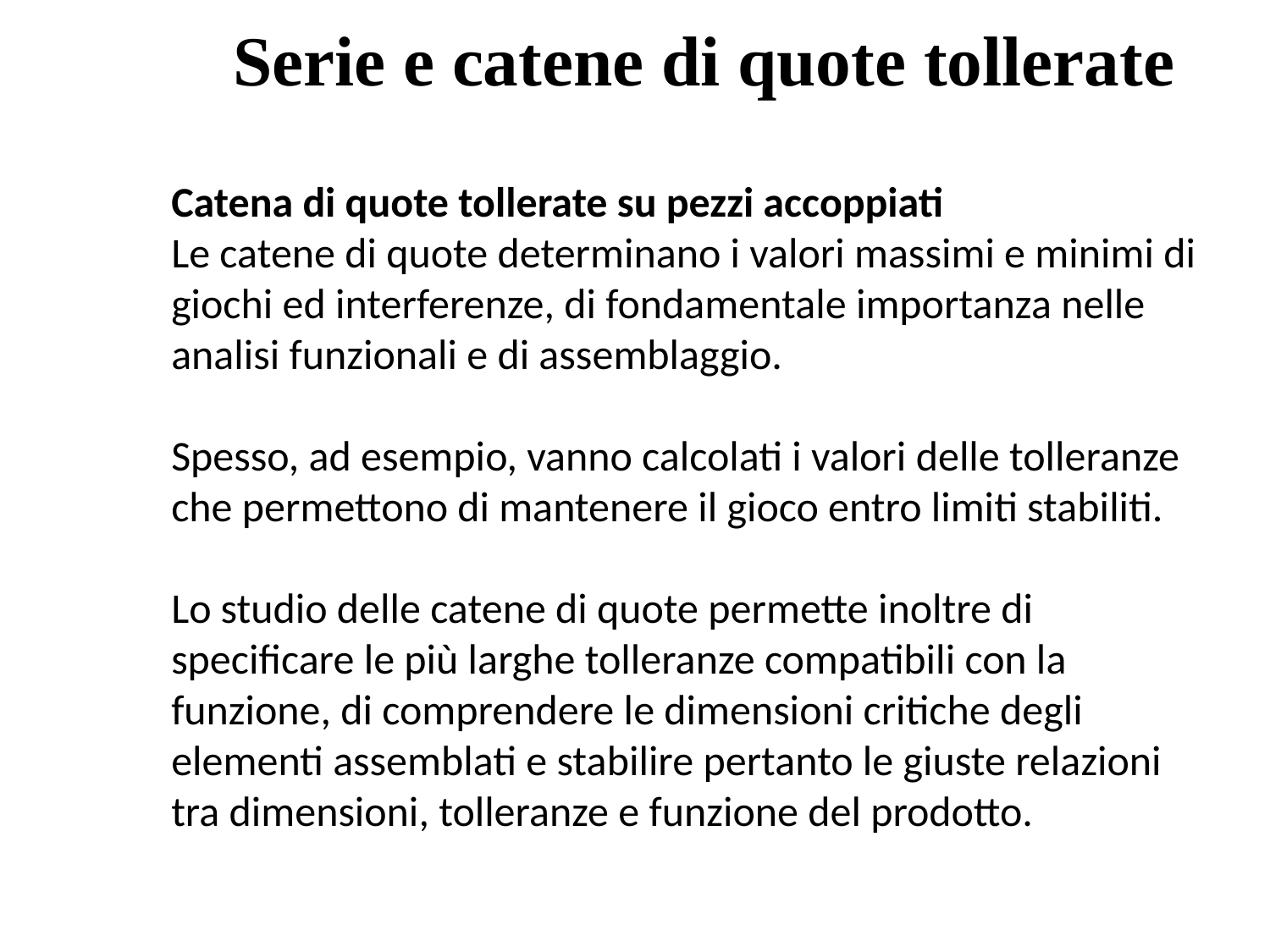

Serie e catene di quote tollerate
Catena di quote tollerate su pezzi accoppiati
Le catene di quote determinano i valori massimi e minimi di giochi ed interferenze, di fondamentale importanza nelle analisi funzionali e di assemblaggio.

Spesso, ad esempio, vanno calcolati i valori delle tolleranze che permettono di mantenere il gioco entro limiti stabiliti.

Lo studio delle catene di quote permette inoltre di specificare le più larghe tolleranze compatibili con la funzione, di comprendere le dimensioni critiche degli elementi assemblati e stabilire pertanto le giuste relazioni tra dimensioni, tolleranze e funzione del prodotto.